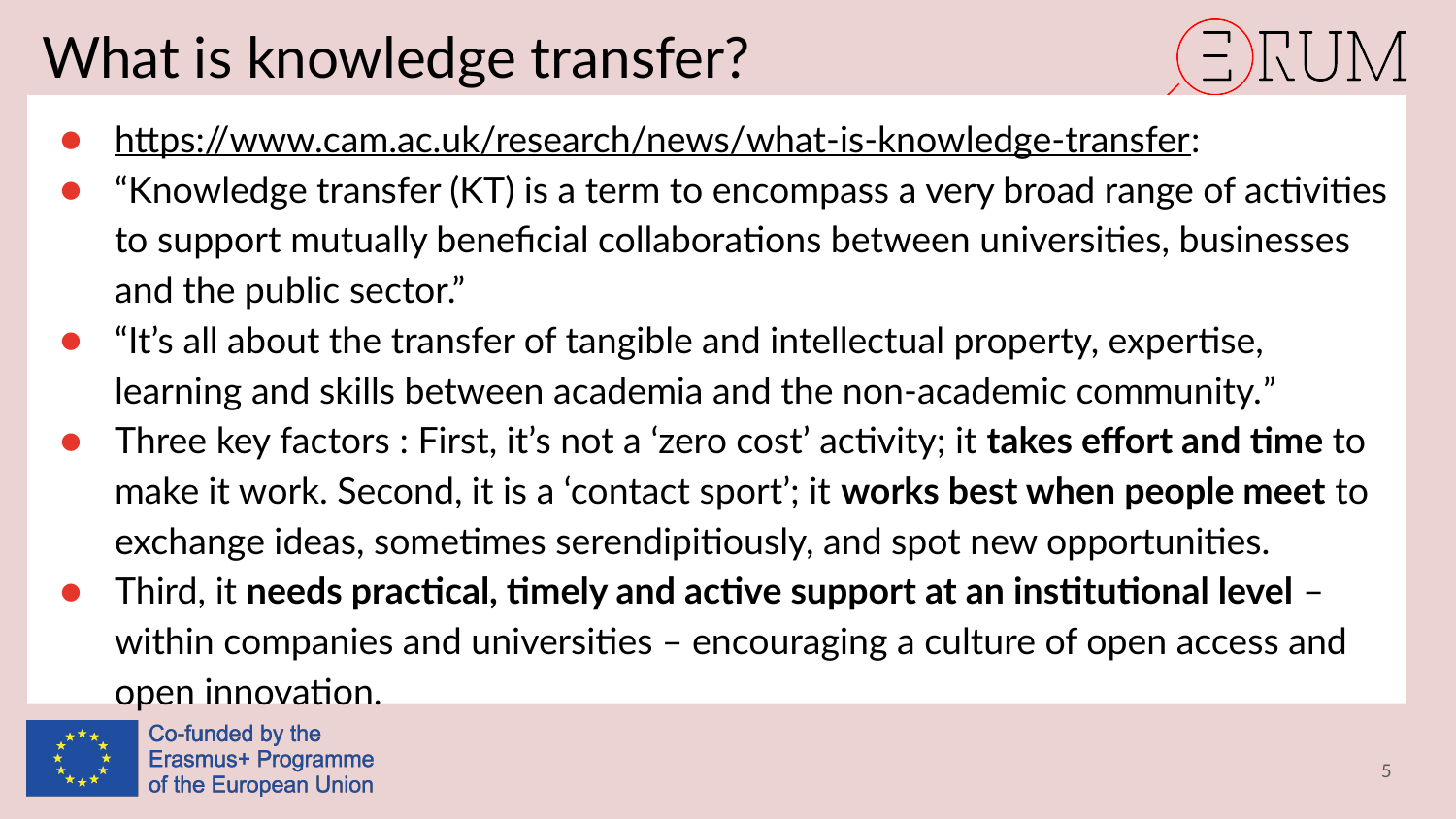

# What is knowledge transfer?
https://www.cam.ac.uk/research/news/what-is-knowledge-transfer:
“Knowledge transfer (KT) is a term to encompass a very broad range of activities to support mutually beneficial collaborations between universities, businesses and the public sector.”
“It’s all about the transfer of tangible and intellectual property, expertise, learning and skills between academia and the non-academic community.”
Three key factors : First, it’s not a ‘zero cost’ activity; it takes effort and time to make it work. Second, it is a ‘contact sport’; it works best when people meet to exchange ideas, sometimes serendipitiously, and spot new opportunities.
Third, it needs practical, timely and active support at an institutional level – within companies and universities – encouraging a culture of open access and open innovation.
5